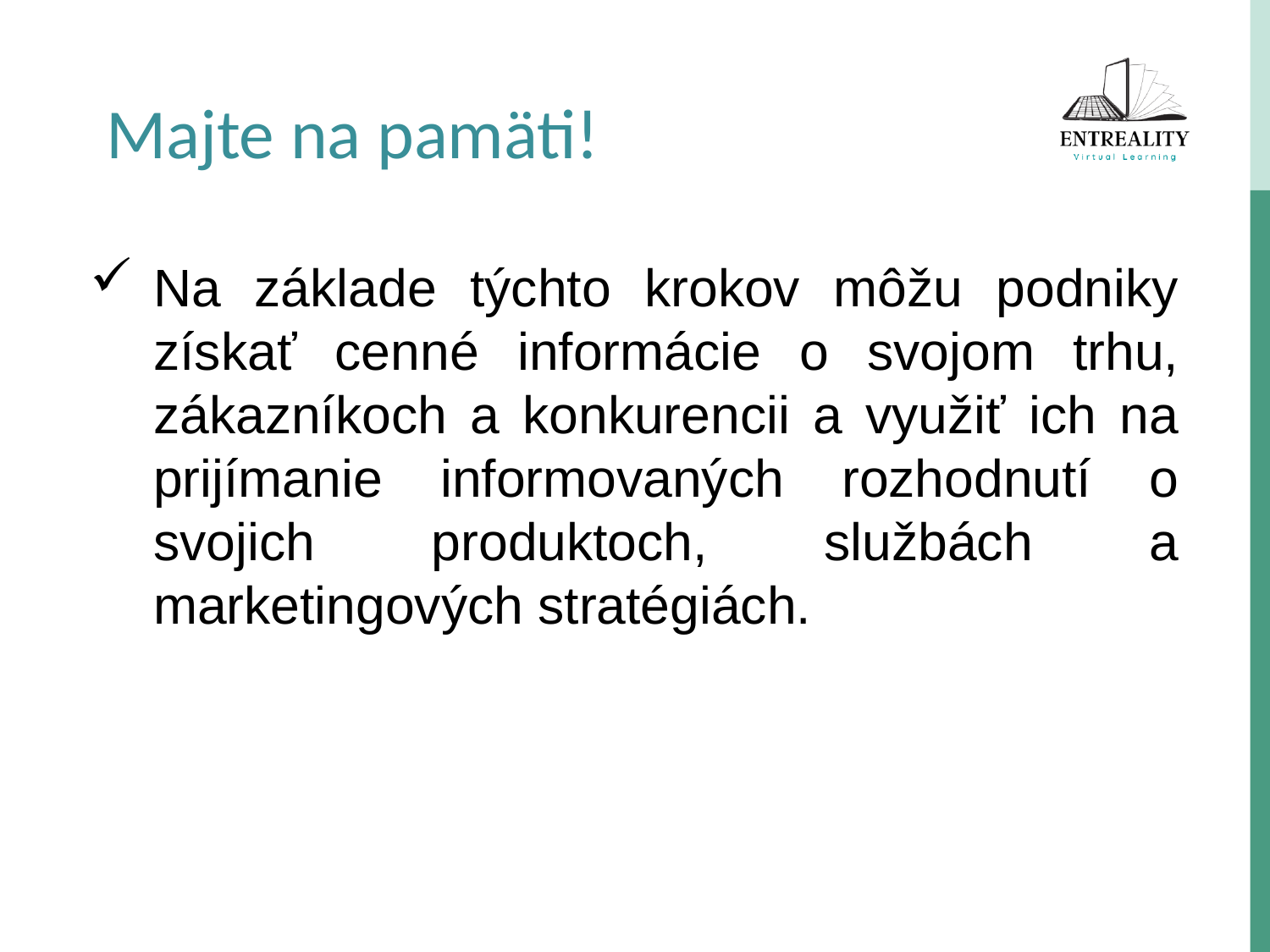

Majte na pamäti!

Na základe týchto krokov môžu podniky získať cenné informácie o svojom trhu, zákazníkoch a konkurencii a využiť ich na prijímanie informovaných rozhodnutí o svojich produktoch, službách a marketingových stratégiách.